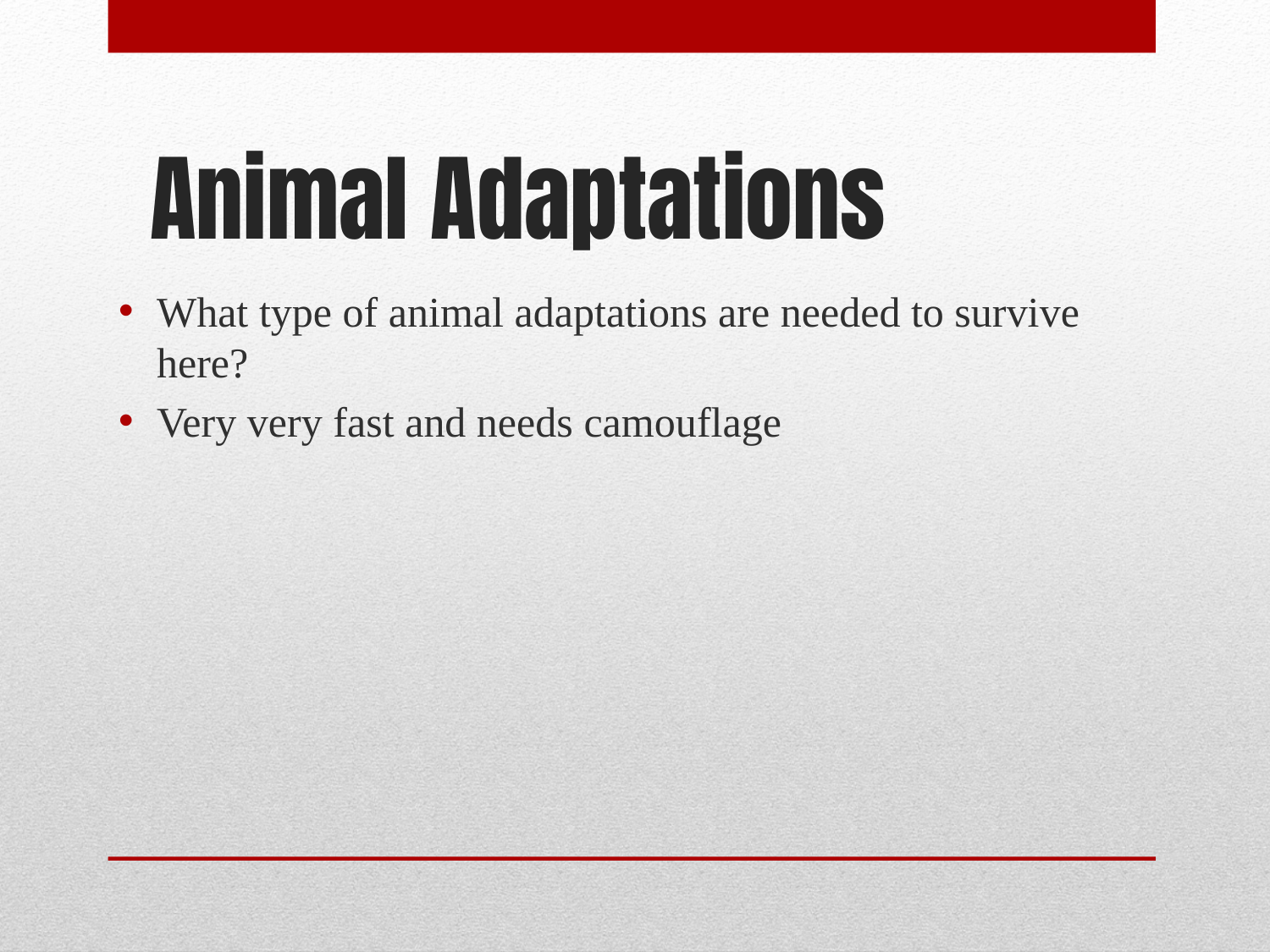

# Animal Adaptations
What type of animal adaptations are needed to survive here?
Very very fast and needs camouflage